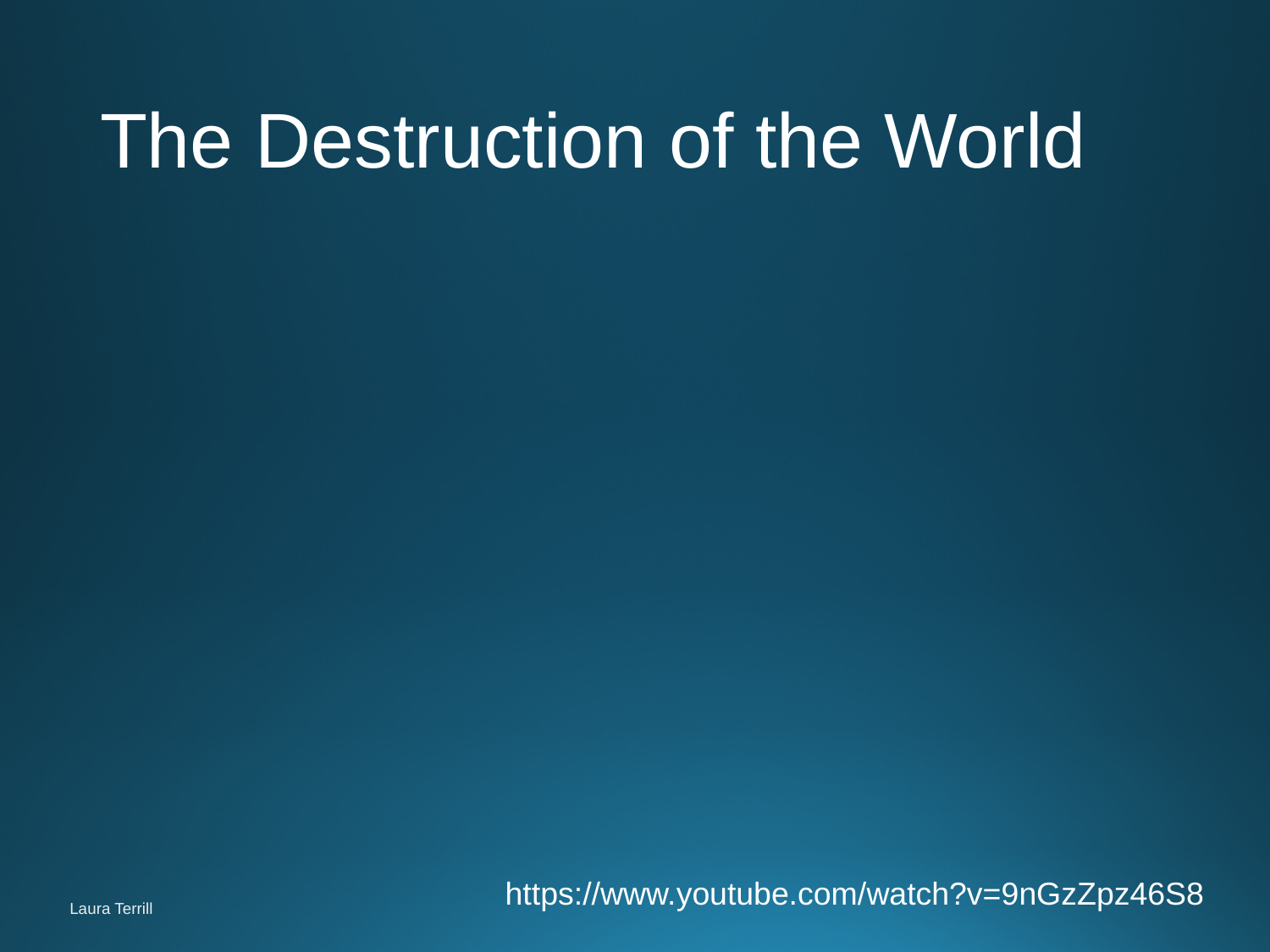

# The Destruction of the World

https://www.youtube.com/watch?v=9nGzZpz46S8
Laura Terrill